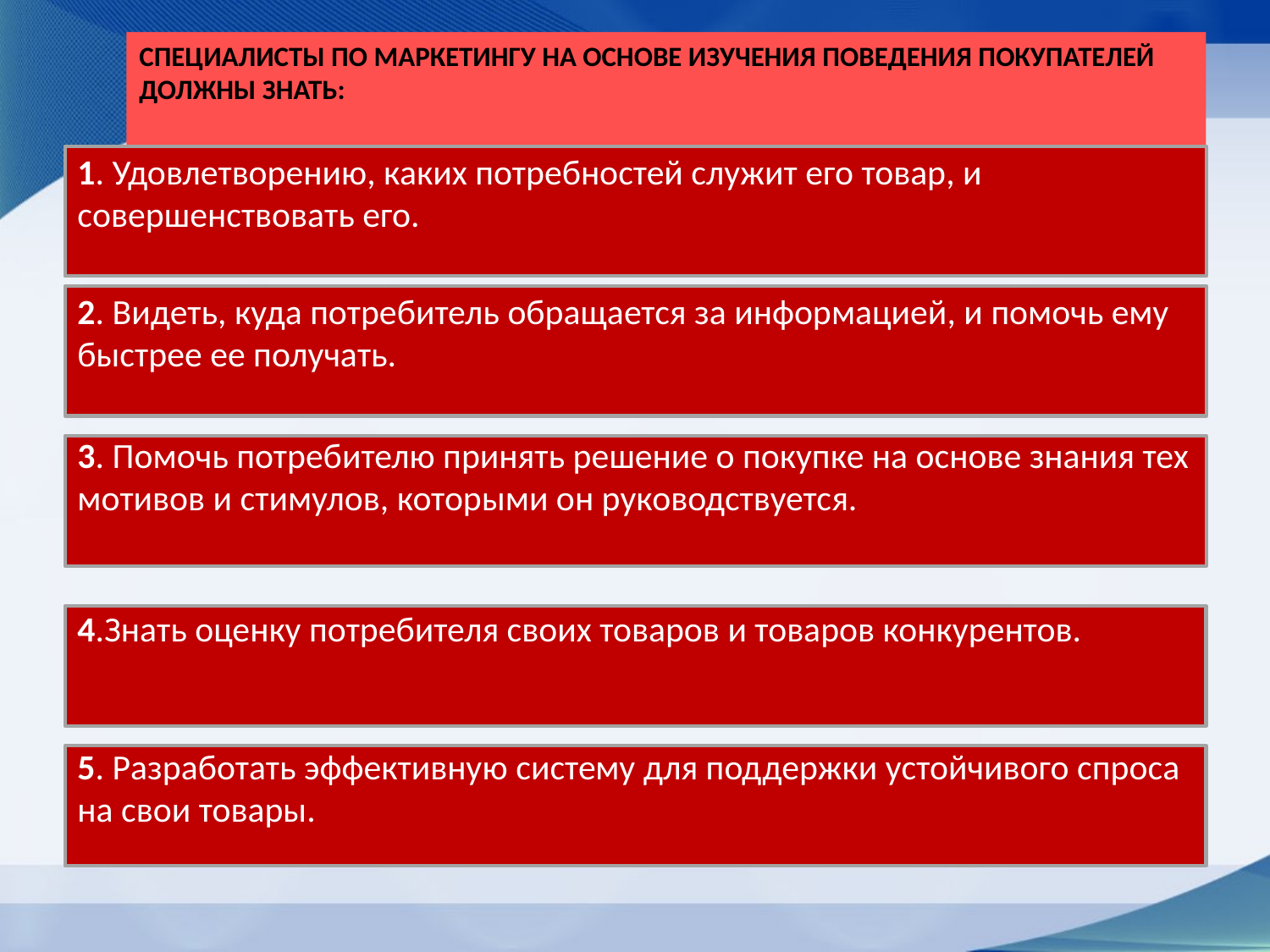

# Специалисты по маркетингу на основе изучения поведения покупателей должны знать:

1. Удовлетворению, каких потребностей служит его товар, и совершенствовать его.

2. Видеть, куда потребитель обращается за информацией, и помочь ему быстрее ее получать.

3. Помочь потребителю принять решение о покупке на основе знания тех мотивов и стимулов, которыми он руководствуется.

4.Знать оценку потребителя своих товаров и товаров конкурентов.

5. Разработать эффективную систему для поддержки устойчивого спроса на свои товары.